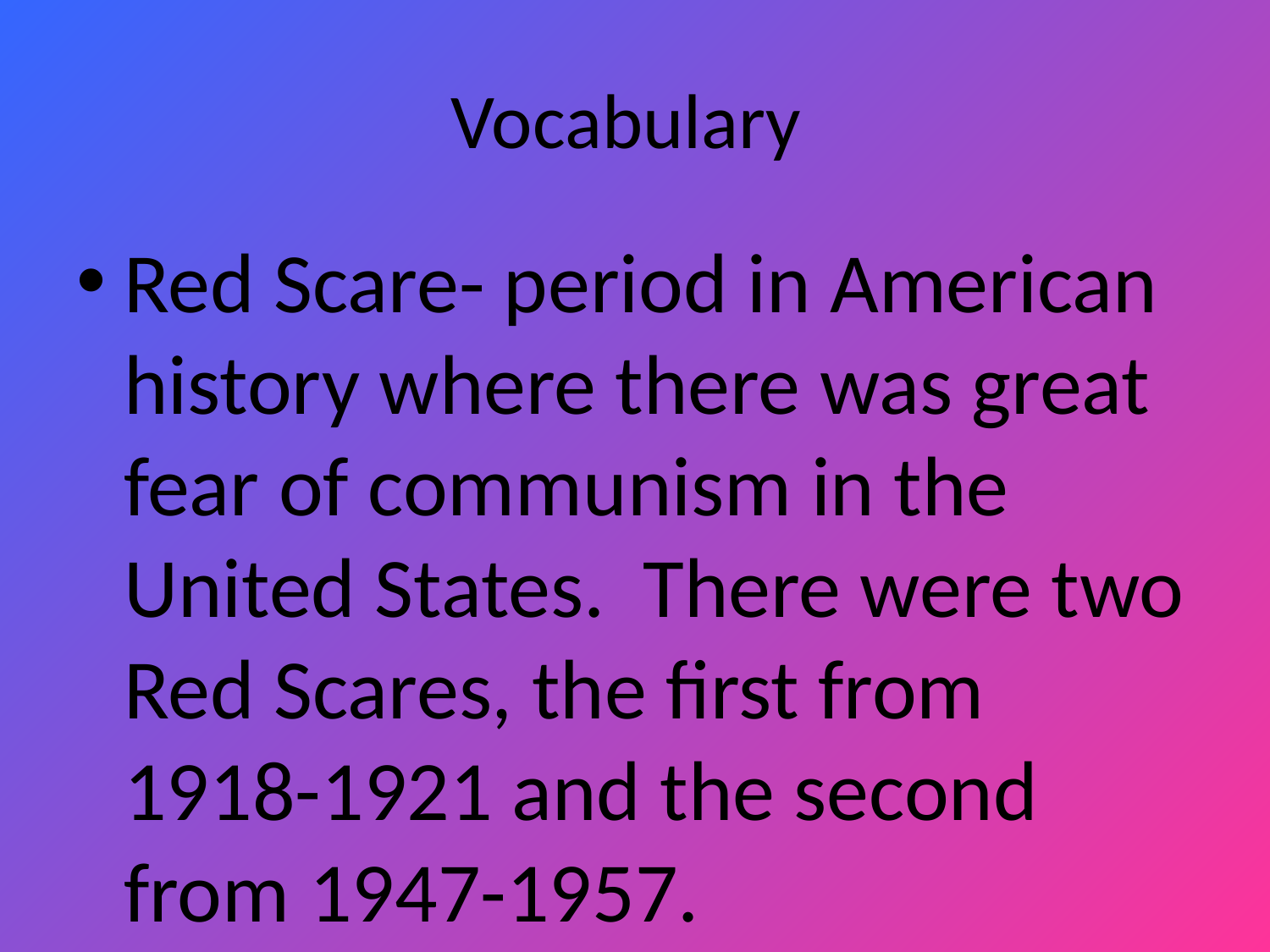

# Vocabulary
Red Scare- period in American history where there was great fear of communism in the United States.  There were two Red Scares, the first from 1918-1921 and the second from 1947-1957.